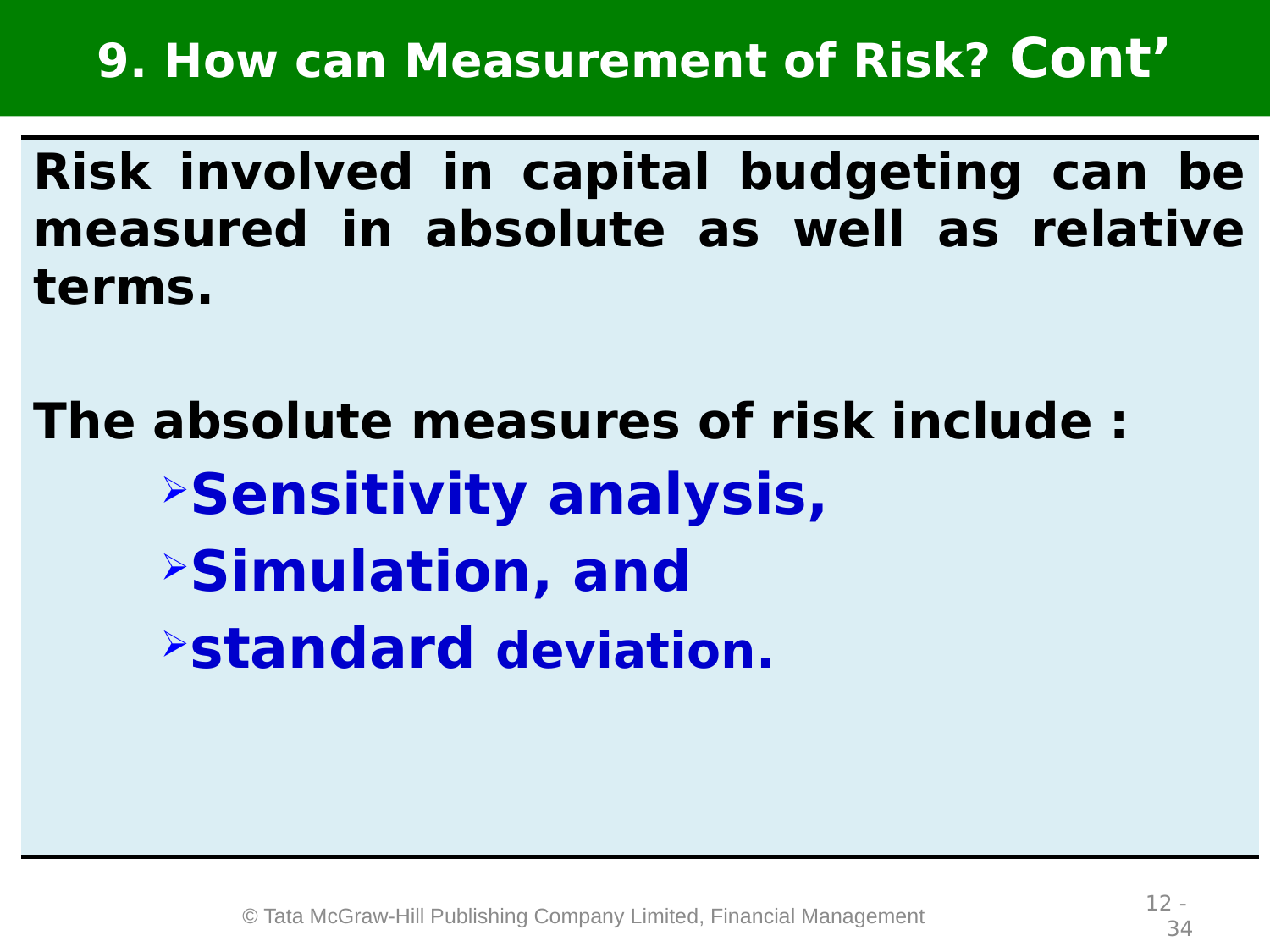

# 9. How can Measurement of Risk? Cont’
| Risk involved in capital budgeting can be measured in absolute as well as relative terms. The absolute measures of risk include : Sensitivity analysis, Simulation, and standard deviation. |
| --- |
© Tata McGraw-Hill Publishing Company Limited, Financial Management
12 - 34